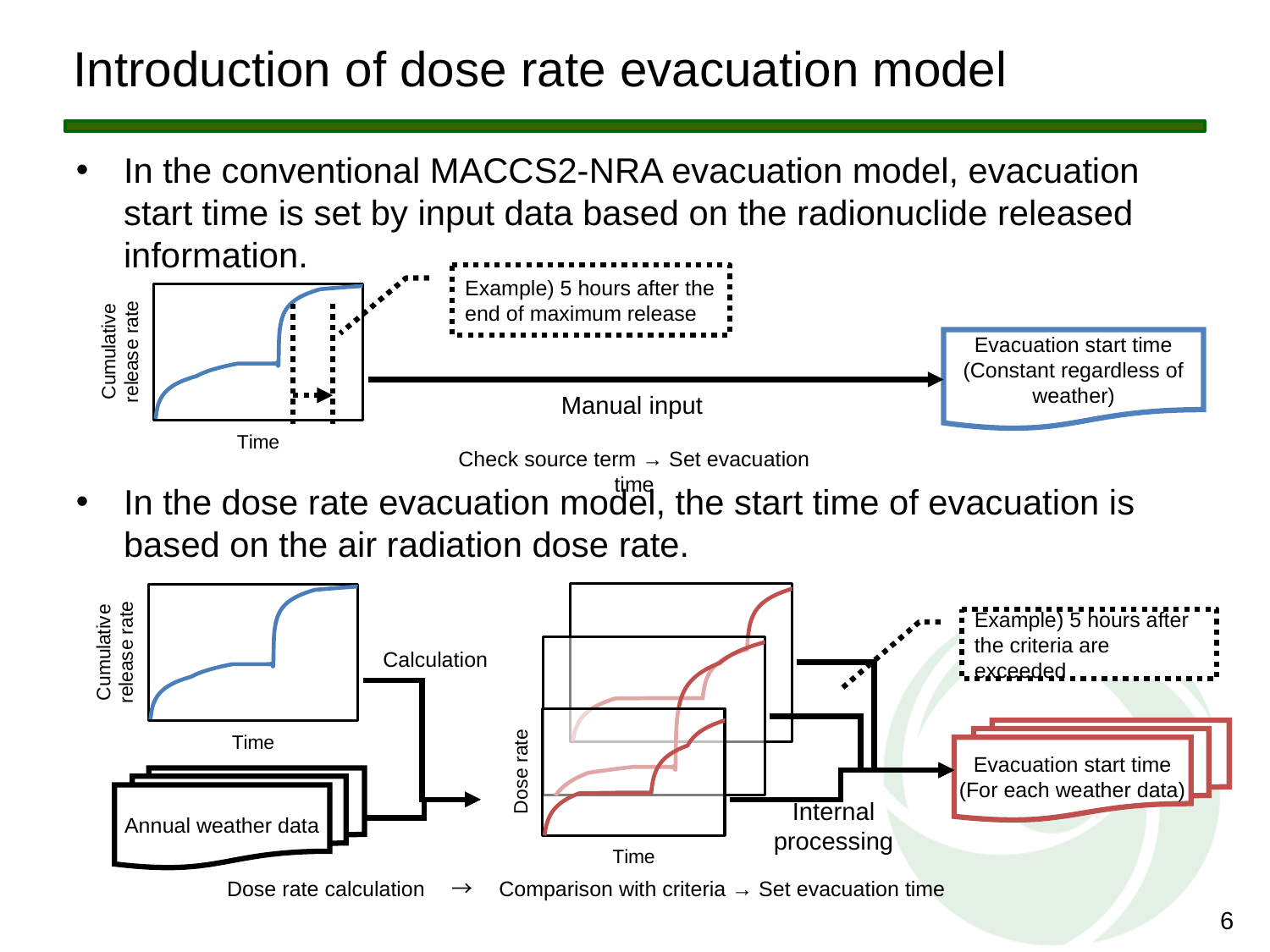

# Introduction of dose rate evacuation model
In the conventional MACCS2-NRA evacuation model, evacuation start time is set by input data based on the radionuclide released information.

In the dose rate evacuation model, the start time of evacuation is based on the air radiation dose rate.
Example) 5 hours after the end of maximum release

### Chart

| Category | Xe |
|---|---|
Evacuation start time
(Constant regardless of weather)
Manual input
Check source term → Set evacuation time

### Chart

| Category | I |
|---|---|

### Chart

| Category | Ru |
|---|---|

### Chart

| Category | Te |
|---|---|

### Chart

| Category | Xe |
|---|---|
Example) 5 hours after the criteria are exceeded
Calculation
Evacuation start time
(For each weather data)
Annual weather data
Internal processing
Dose rate calculation　→　Comparison with criteria → Set evacuation time